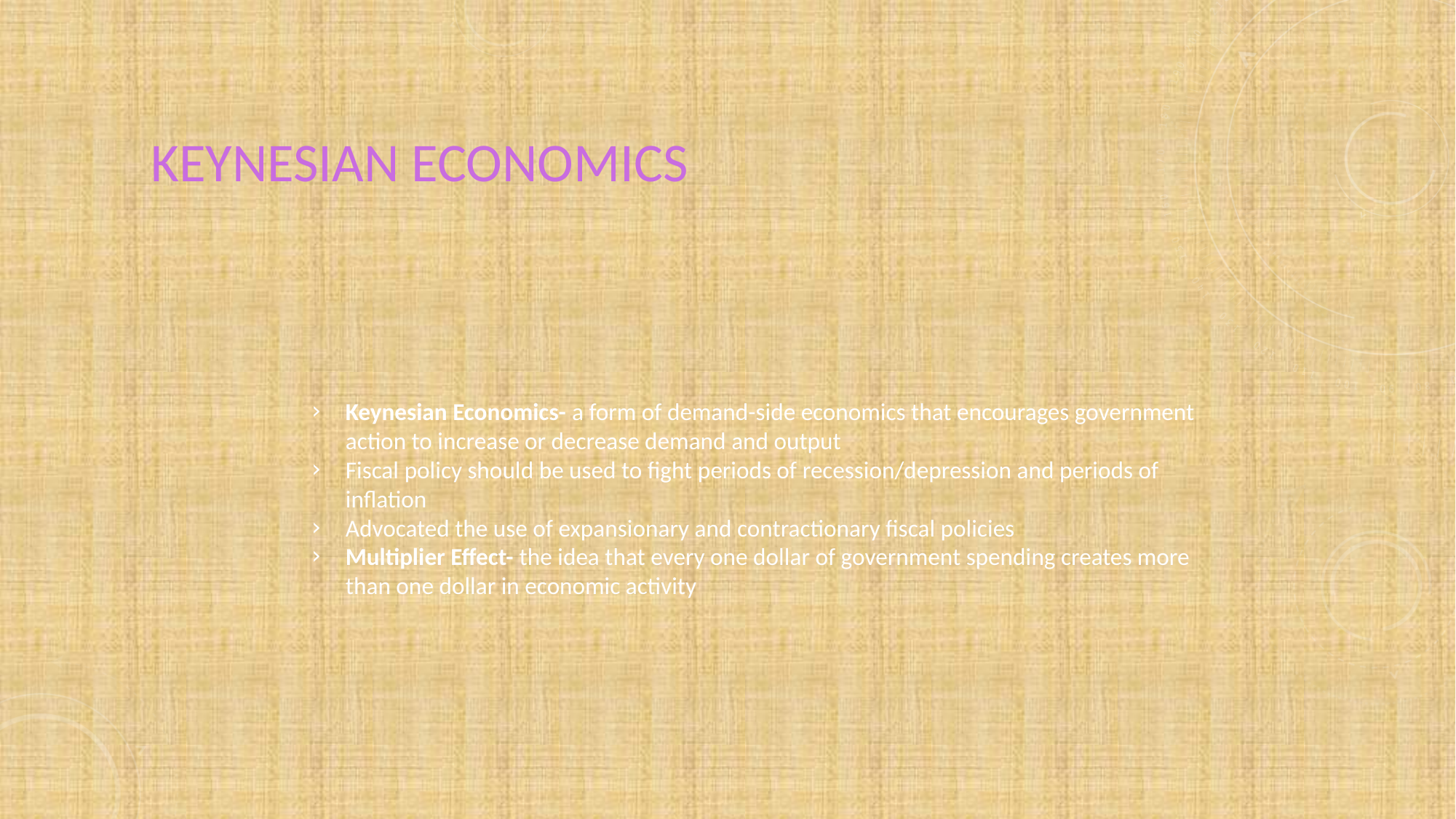

# Keynesian Economics
Keynesian Economics- a form of demand-side economics that encourages government action to increase or decrease demand and output
Fiscal policy should be used to fight periods of recession/depression and periods of inflation
Advocated the use of expansionary and contractionary fiscal policies
Multiplier Effect- the idea that every one dollar of government spending creates more than one dollar in economic activity